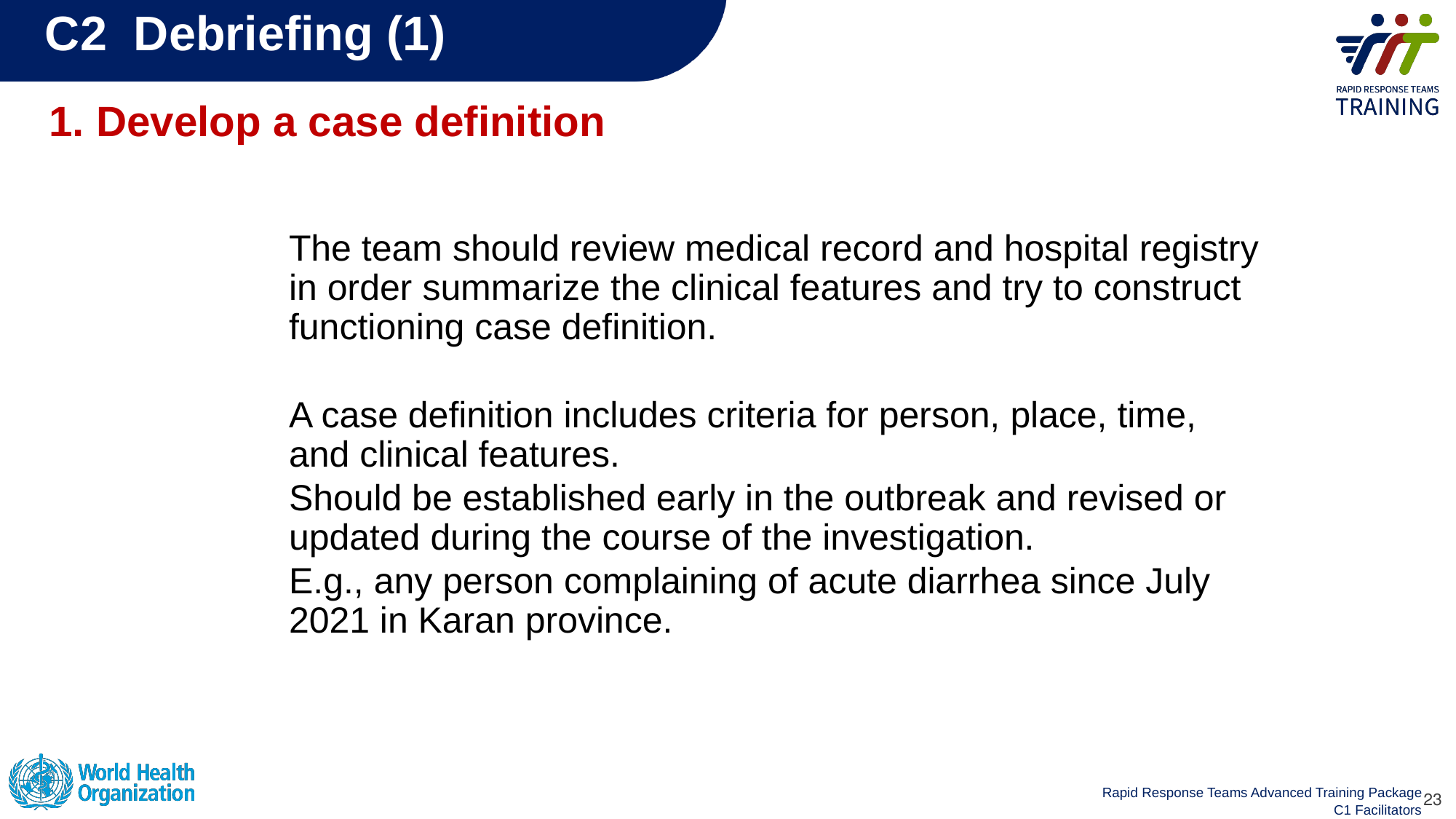

C2  Debriefing (1)
1. Develop a case definition
The team should review medical record and hospital registry in order summarize the clinical features and try to construct functioning case definition.

A case definition includes criteria for person, place, time, and clinical features.
Should be established early in the outbreak and revised or updated during the course of the investigation.
E.g., any person complaining of acute diarrhea since July 2021 in Karan province.